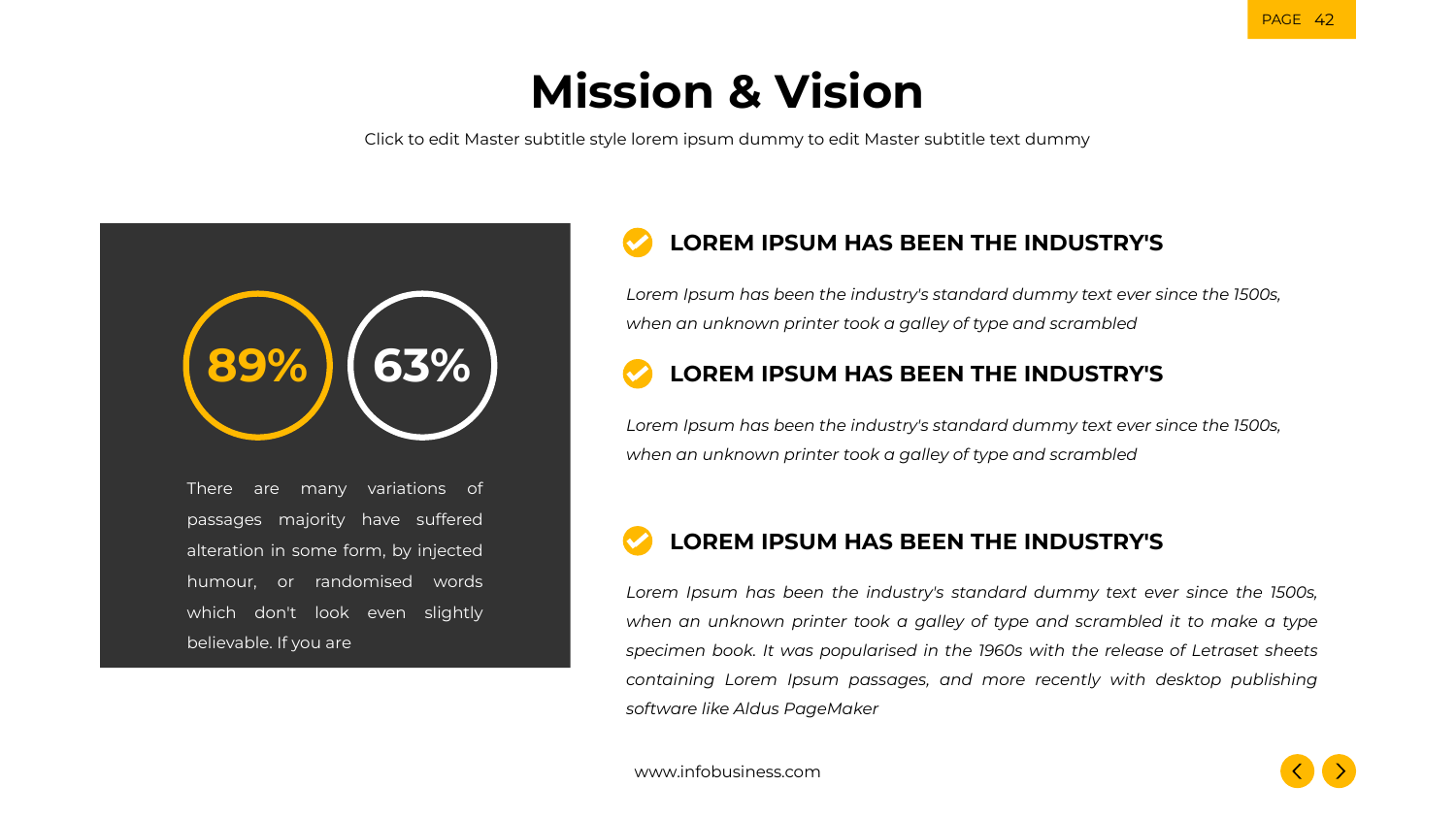

42
# Mission & Vision
Click to edit Master subtitle style lorem ipsum dummy to edit Master subtitle text dummy

LOREM IPSUM HAS BEEN THE INDUSTRY'S

Lorem Ipsum has been the industry's standard dummy text ever since the 1500s, when an unknown printer took a galley of type and scrambled
LOREM IPSUM HAS BEEN THE INDUSTRY'S

Lorem Ipsum has been the industry's standard dummy text ever since the 1500s, when an unknown printer took a galley of type and scrambled
LOREM IPSUM HAS BEEN THE INDUSTRY'S

Lorem Ipsum has been the industry's standard dummy text ever since the 1500s, when an unknown printer took a galley of type and scrambled it to make a type specimen book. It was popularised in the 1960s with the release of Letraset sheets containing Lorem Ipsum passages, and more recently with desktop publishing software like Aldus PageMaker

89%
63%
There are many variations of passages majority have suffered alteration in some form, by injected humour, or randomised words which don't look even slightly believable. If you are
www.infobusiness.com